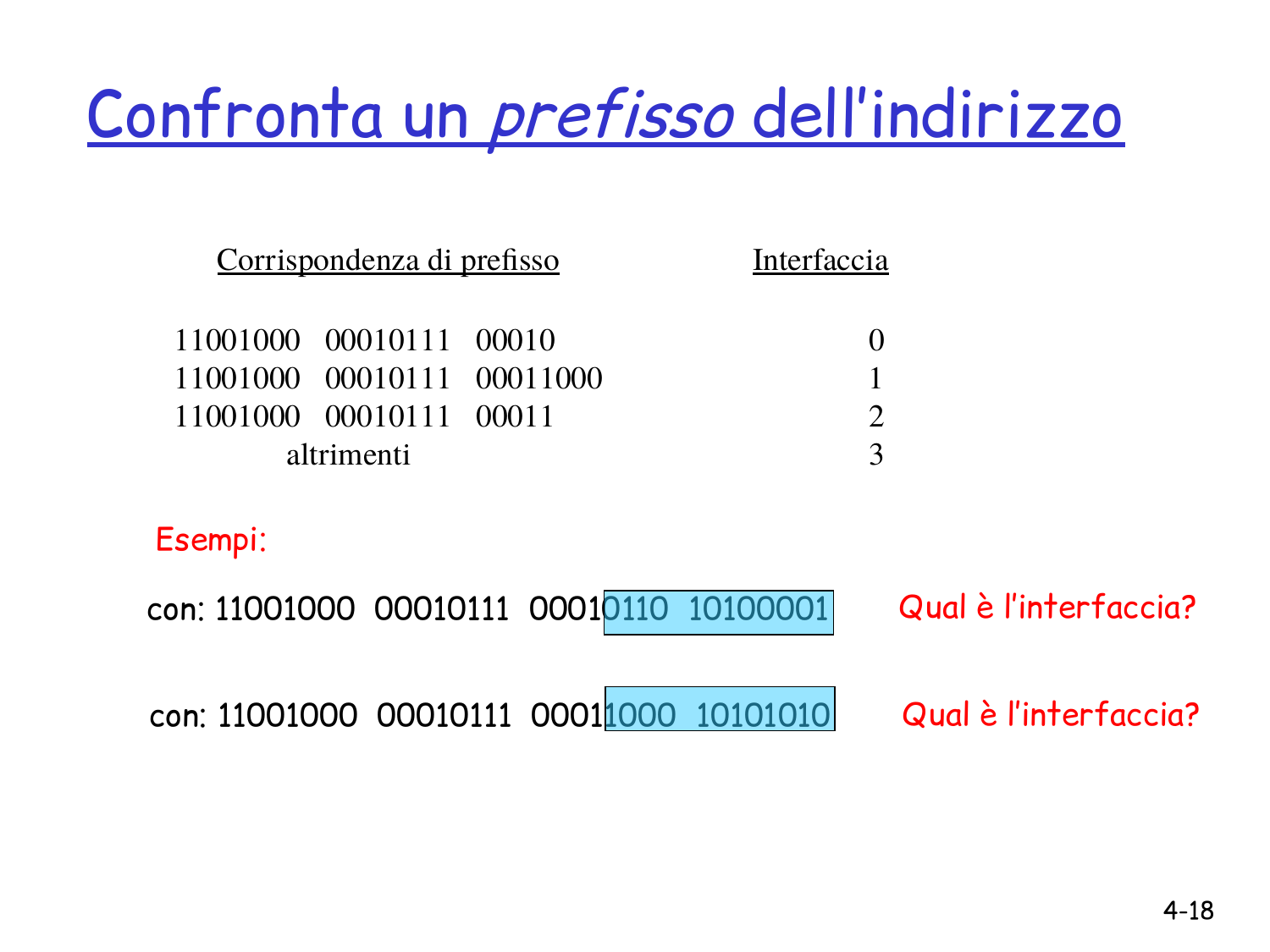

# Confronta un prefisso dell’indirizzo
             Corrispondenza di prefisso                        Interfaccia

          11001000   00010111   00010                                       0
          11001000   00010111   00011000                                 1
          11001000   00010111   00011                                       2
                        altrimenti                                                         3
Esempi:
Qual è l’interfaccia?
con: 11001000  00010111  00010110  10100001

Qual è l’interfaccia?
con: 11001000  00010111  00011000  10101010
4-18